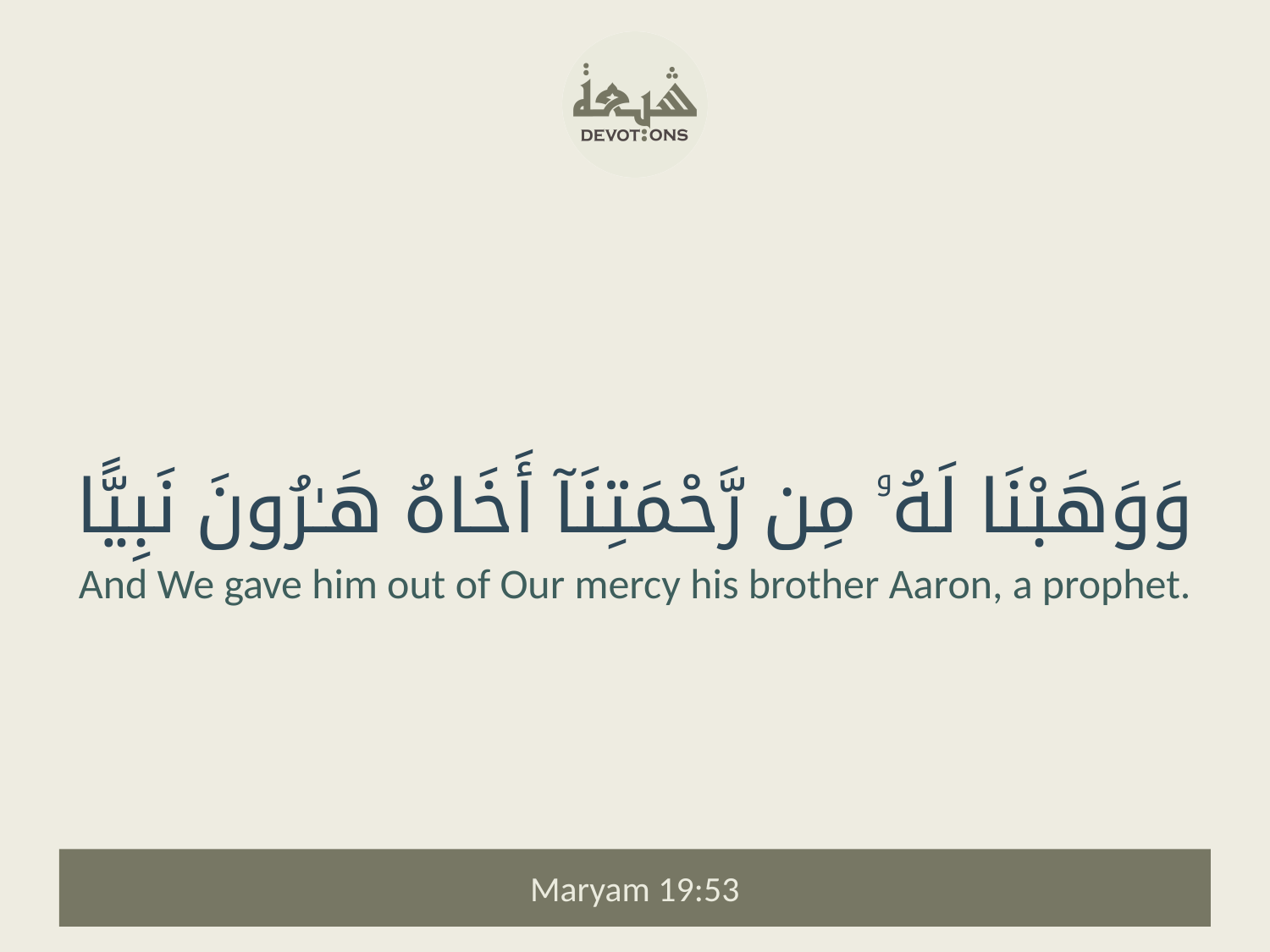

وَوَهَبْنَا لَهُۥ مِن رَّحْمَتِنَآ أَخَاهُ هَـٰرُونَ نَبِيًّا
And We gave him out of Our mercy his brother Aaron, a prophet.
Maryam 19:53